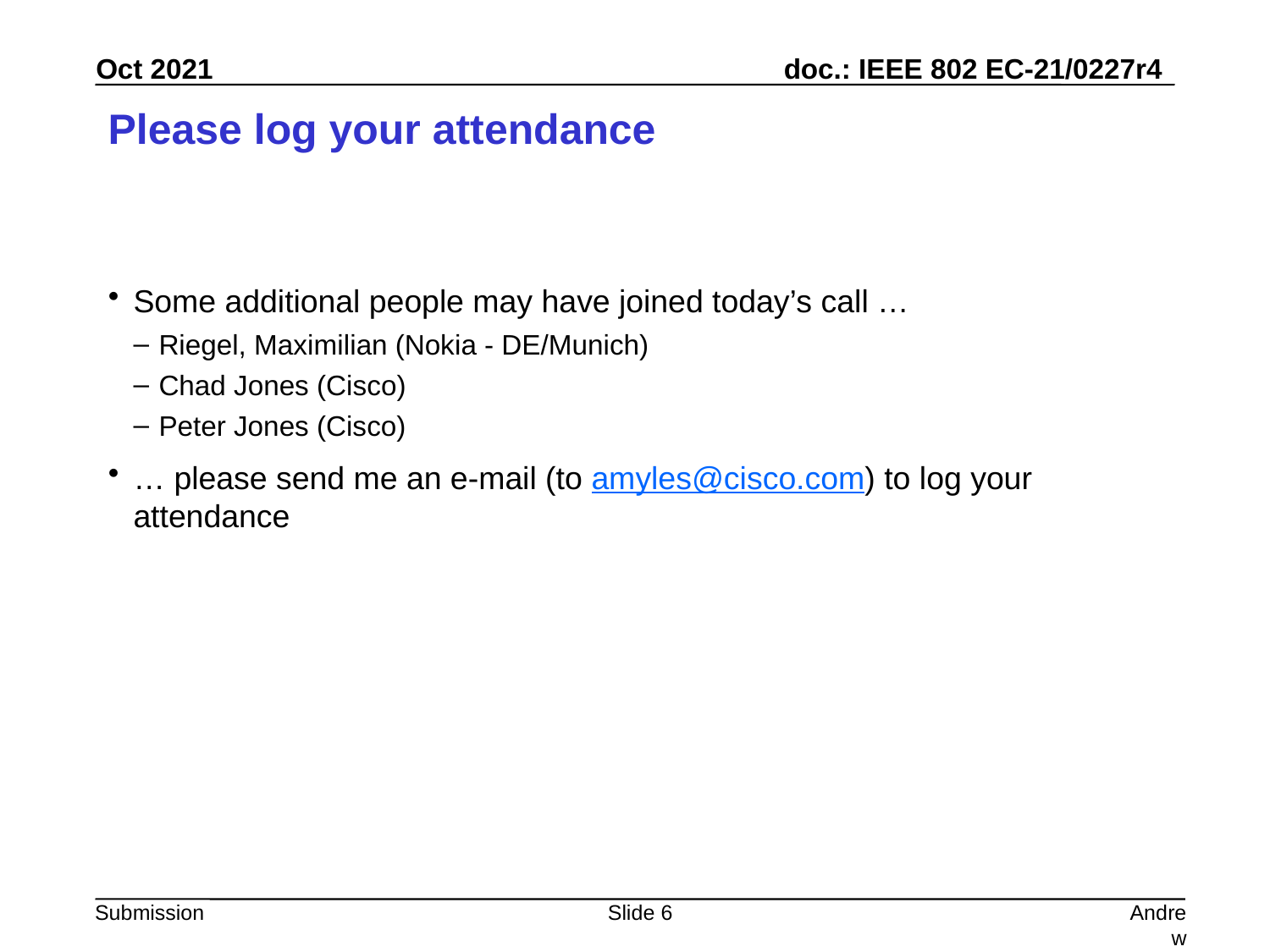

# Please log your attendance
Some additional people may have joined today’s call …
Riegel, Maximilian (Nokia - DE/Munich)
Chad Jones (Cisco)
Peter Jones (Cisco)
… please send me an e-mail (to amyles@cisco.com) to log your attendance
Slide 6
Andrew Myles, Cisco